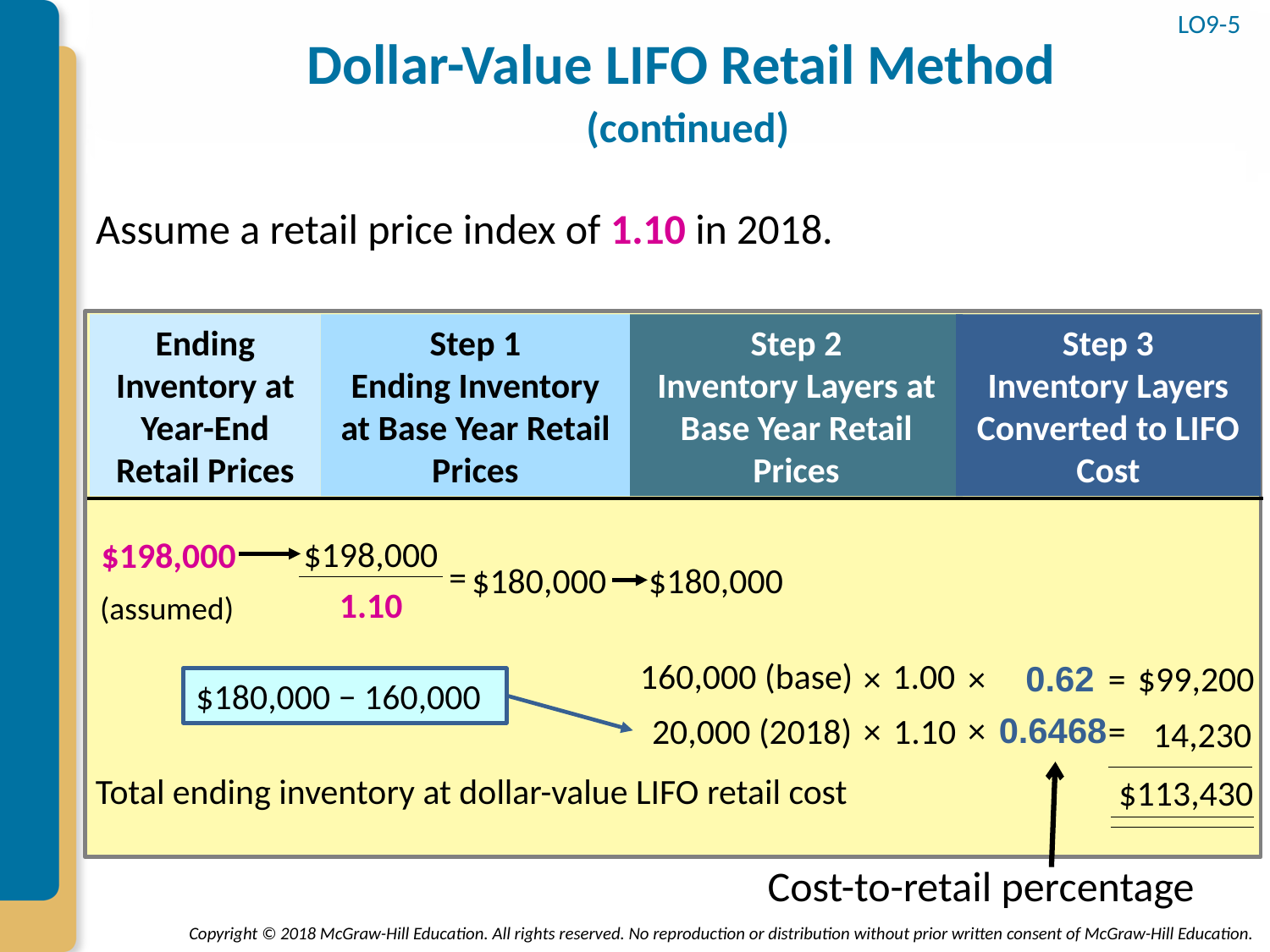

LO9-5
# Dollar-Value LIFO Retail Method (continued)
Assume a retail price index of 1.10 in 2018.

Step 3
Inventory Layers Converted to LIFO Cost
Ending Inventory at Year-End Retail Prices
Step 1
Ending Inventory at Base Year Retail Prices
Step 2
Inventory Layers at Base Year Retail Prices
$198,000
$198,000
=
$180,000
$180,000
1.10
(assumed)
1.00
160,000 (base)
×
0.62
=
$99,200
×
$180,000 − 160,000
×
0.6468
×
20,000 (2018)
1.10
=
14,230
Total ending inventory at dollar-value LIFO retail cost
$113,430
Cost-to-retail percentage